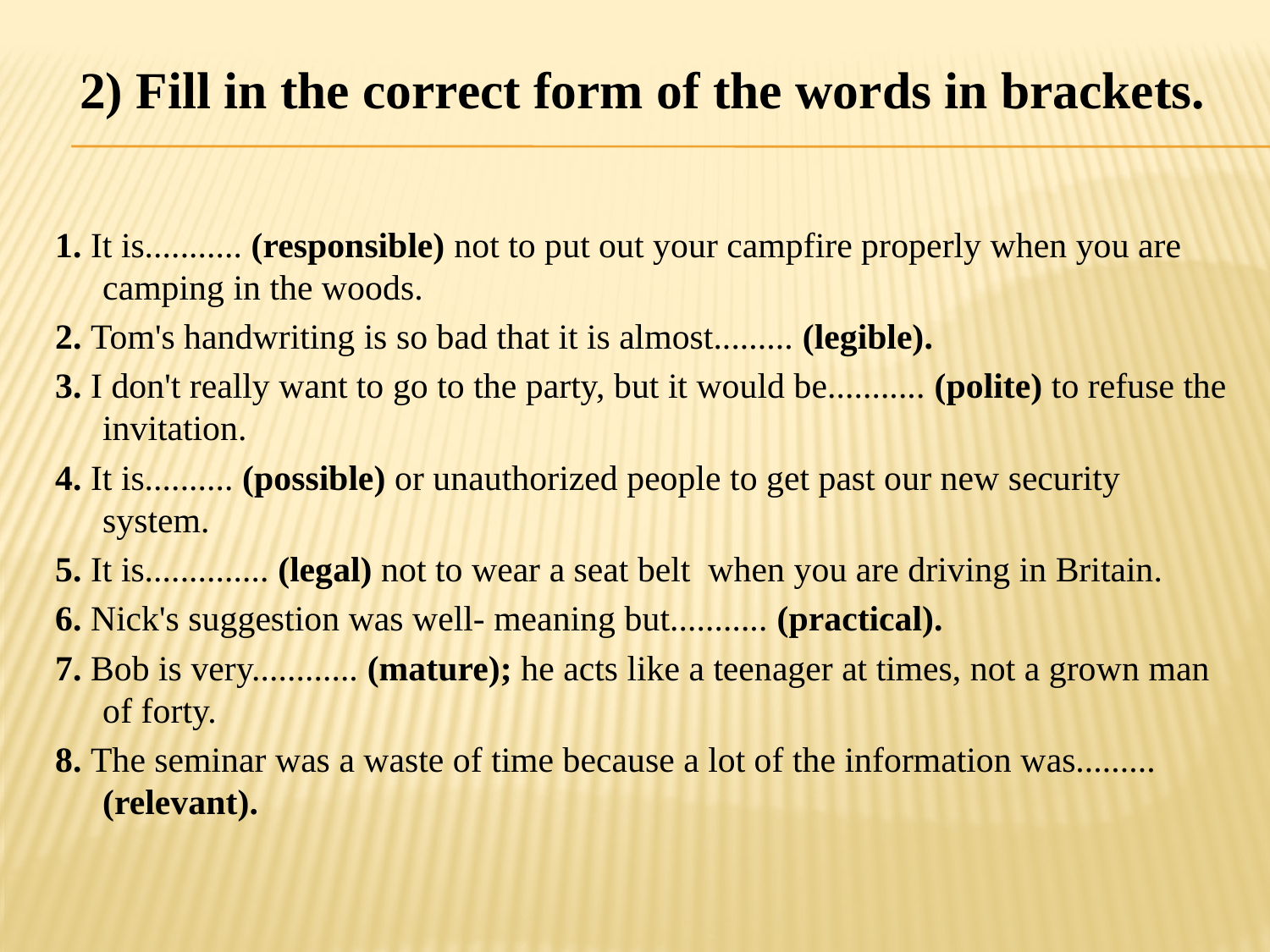

# 2) Fill in the correct form of the words in brackets.
1. It is........... (responsible) not to put out your campfire properly when you are camping in the woods.
2. Tom's handwriting is so bad that it is almost......... (legible).
3. I don't really want to go to the party, but it would be........... (polite) to refuse the invitation.
4. It is.......... (possible) or unauthorized people to get past our new security system.
5. It is.............. (legal) not to wear a seat belt  when you are driving in Britain.
6. Nick's suggestion was well- meaning but........... (practical).
7. Bob is very............ (mature); he acts like a teenager at times, not a grown man of forty.
8. The seminar was a waste of time because a lot of the information was.........(relevant).